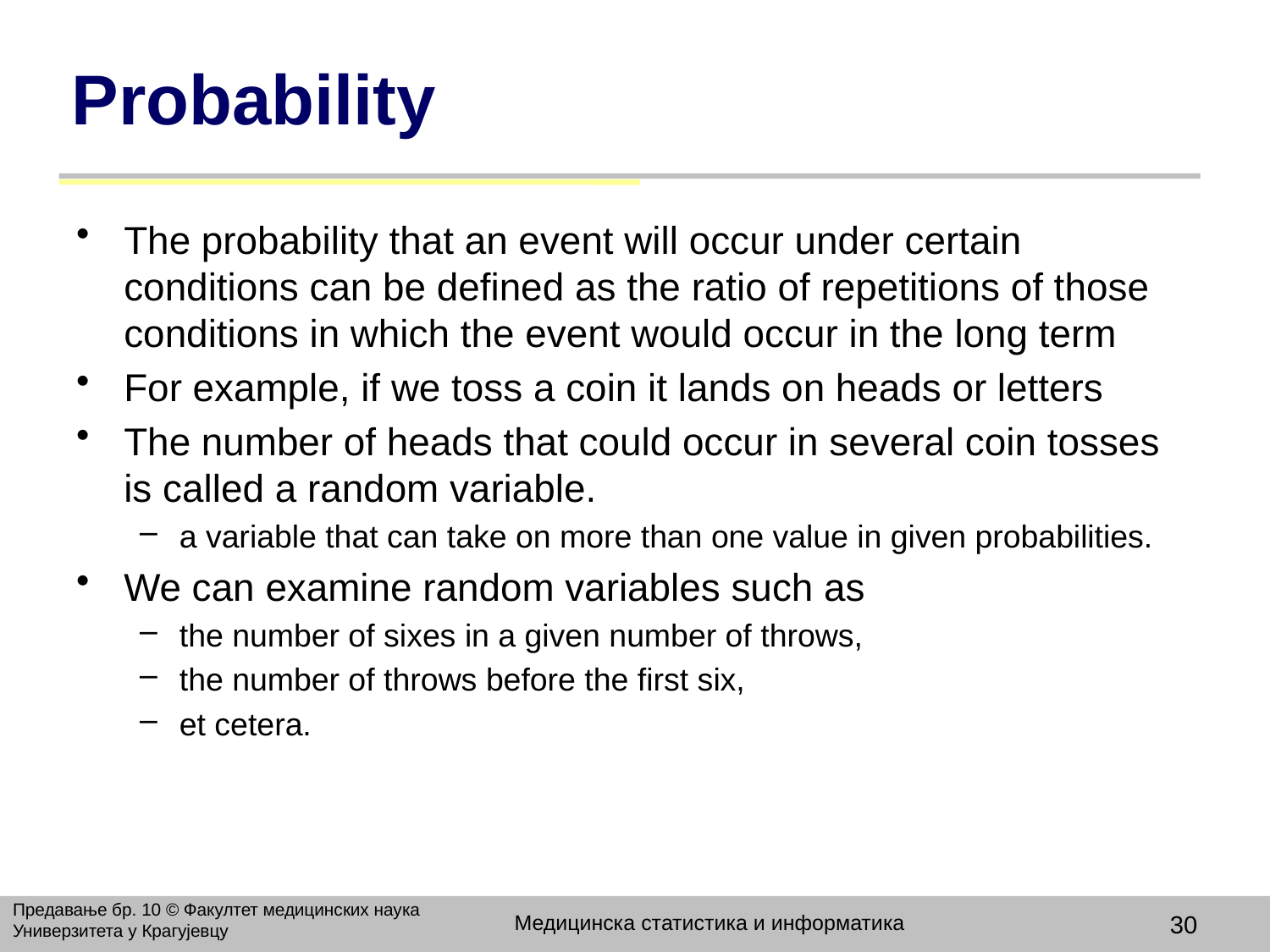

# Probability
The probability that an event will occur under certain conditions can be defined as the ratio of repetitions of those conditions in which the event would occur in the long term
For example, if we toss a coin it lands on heads or letters
The number of heads that could occur in several coin tosses is called a random variable.
a variable that can take on more than one value in given probabilities.
We can examine random variables such as
the number of sixes in a given number of throws,
the number of throws before the first six,
et cetera.
Предавање бр. 10 © Факултет медицинских наука Универзитета у Крагујевцу
Медицинска статистика и информатика
30